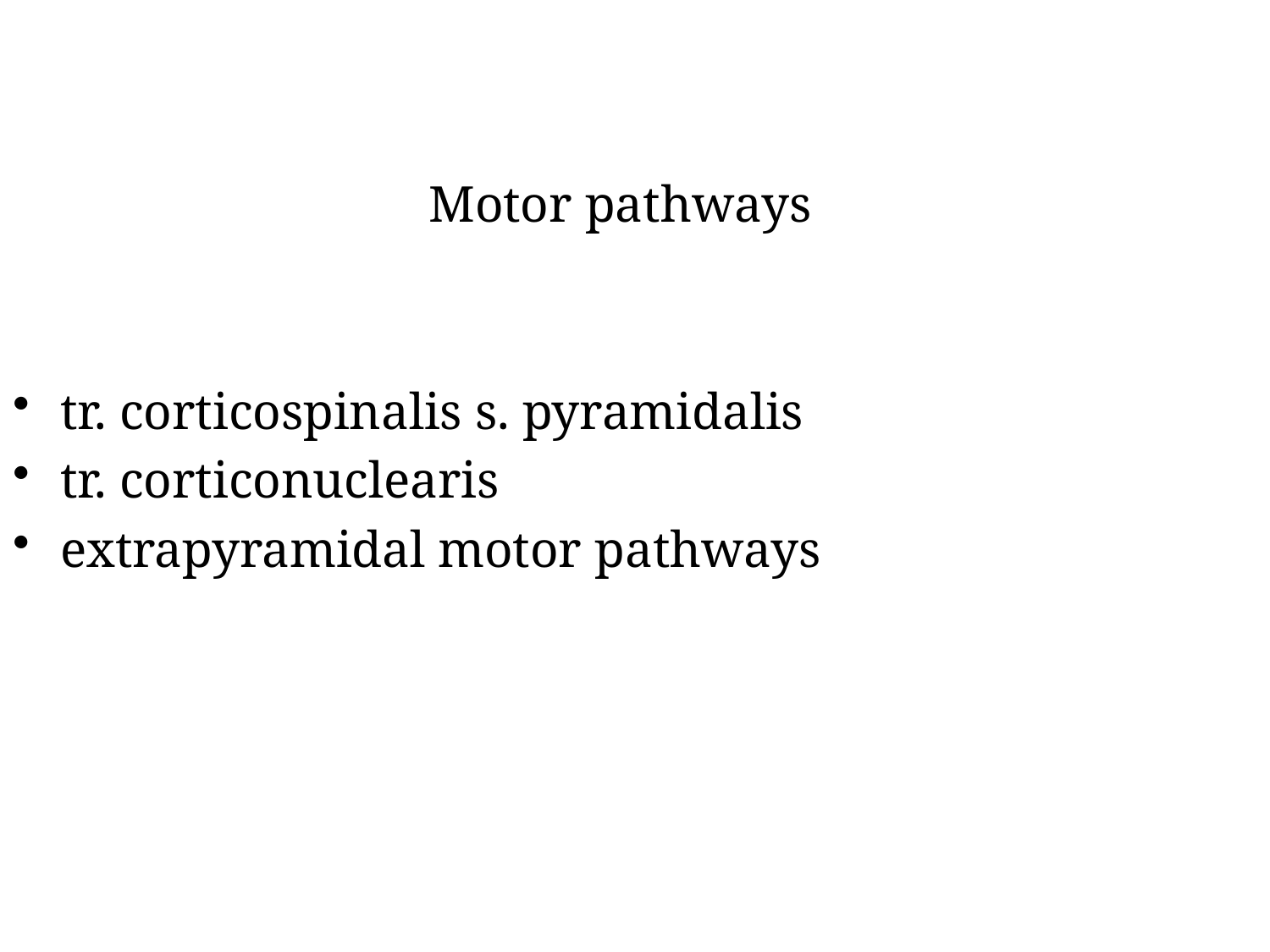

Motor pathways

tr. corticospinalis s. pyramidalis
tr. corticonuclearis
extrapyramidal motor pathways